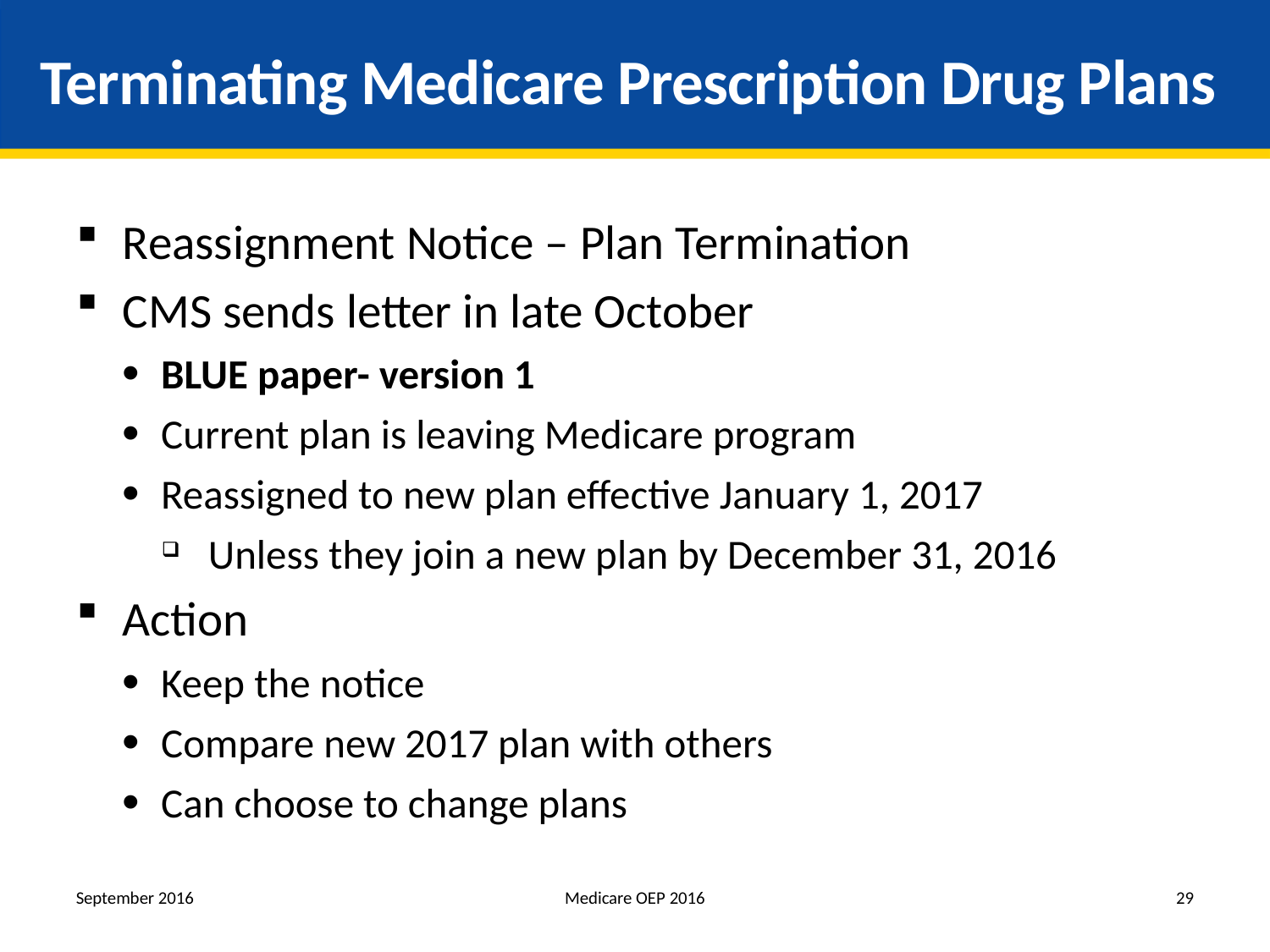

# Terminating Medicare Prescription Drug Plans
Reassignment Notice – Plan Termination
CMS sends letter in late October
BLUE paper- version 1
Current plan is leaving Medicare program
Reassigned to new plan effective January 1, 2017
Unless they join a new plan by December 31, 2016
Action
Keep the notice
Compare new 2017 plan with others
Can choose to change plans

September 2016
Medicare OEP 2016
29